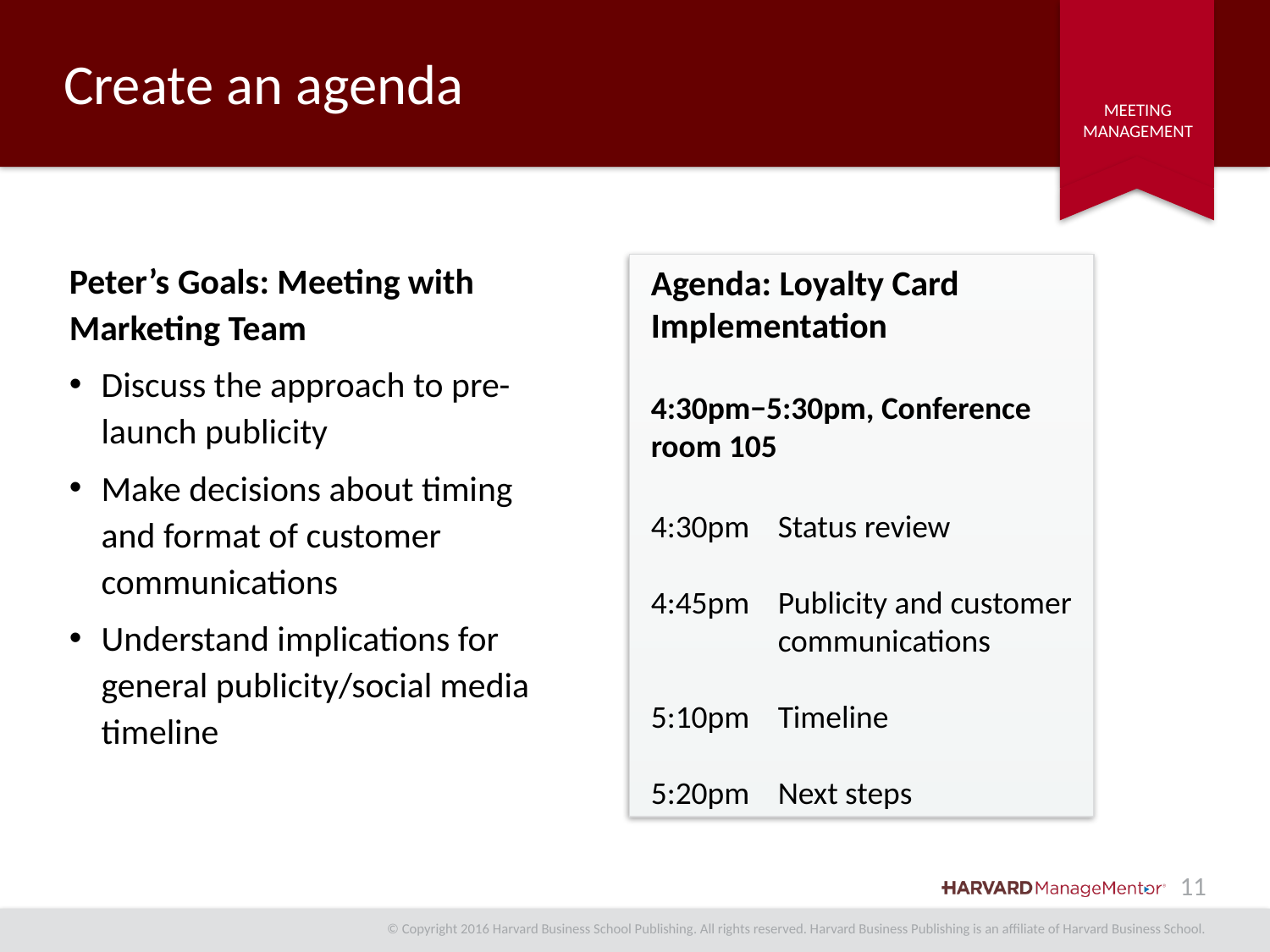

# Create an agenda
Peter’s Goals: Meeting with Marketing Team
Discuss the approach to pre-launch publicity
Make decisions about timing and format of customer communications
Understand implications for general publicity/social media timeline

Agenda: Loyalty Card Implementation

4:30pm−5:30pm, Conference room 105

4:30pm 	Status review

4:45pm 	Publicity and customer 	communications

5:10pm 	Timeline

5:20pm 	Next steps